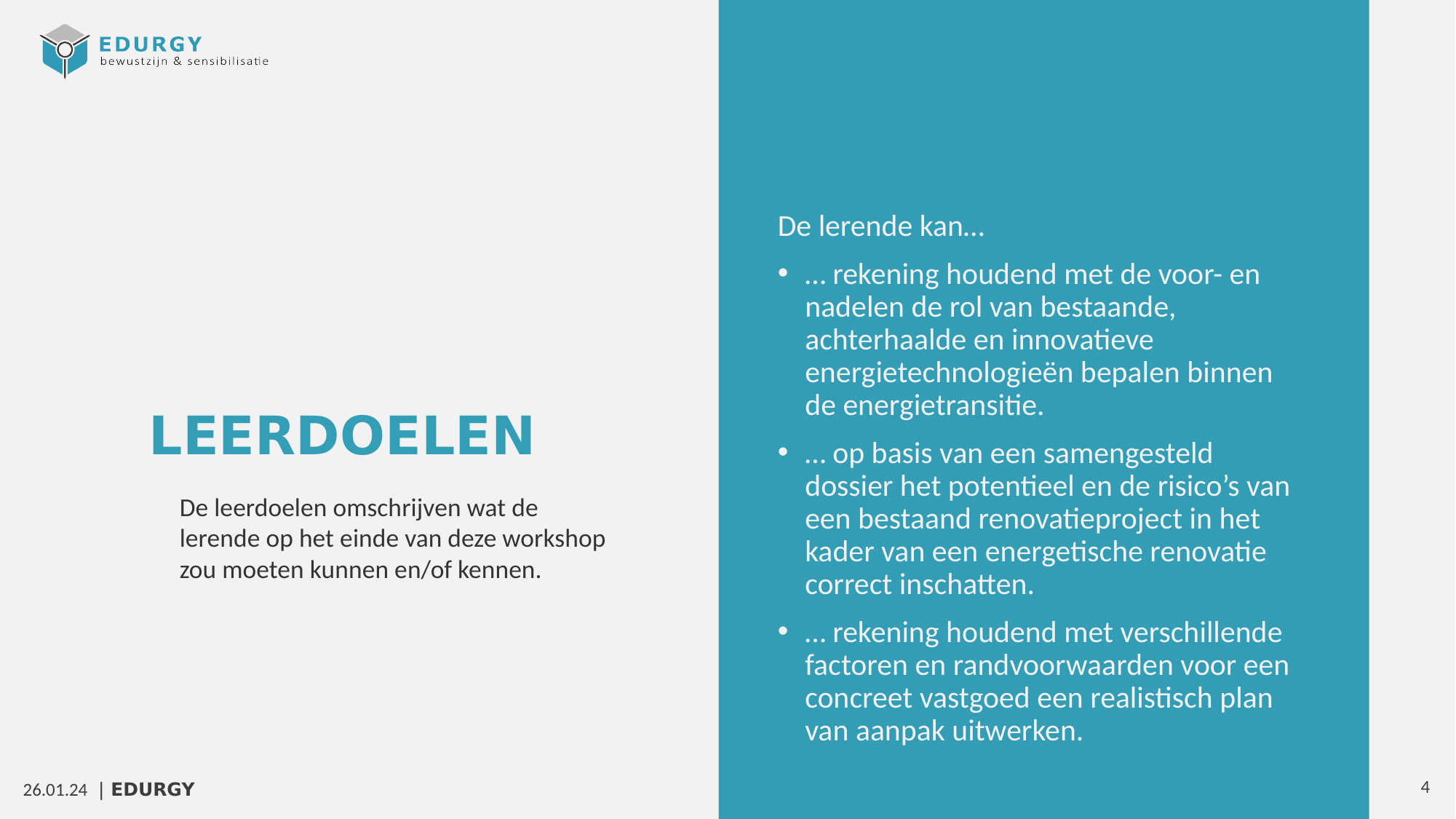

# leerdoelen

De lerende kan…
… rekening houdend met de voor- en nadelen de rol van bestaande, achterhaalde en innovatieve energietechnologieën bepalen binnen de energietransitie.
… op basis van een samengesteld dossier het potentieel en de risico’s van een bestaand renovatieproject in het kader van een energetische renovatie correct inschatten.
… rekening houdend met verschillende factoren en randvoorwaarden voor een concreet vastgoed een realistisch plan van aanpak uitwerken.
De leerdoelen omschrijven wat de lerende op het einde van deze workshop zou moeten kunnen en/of kennen.
4
26.01.24
| EDURGY